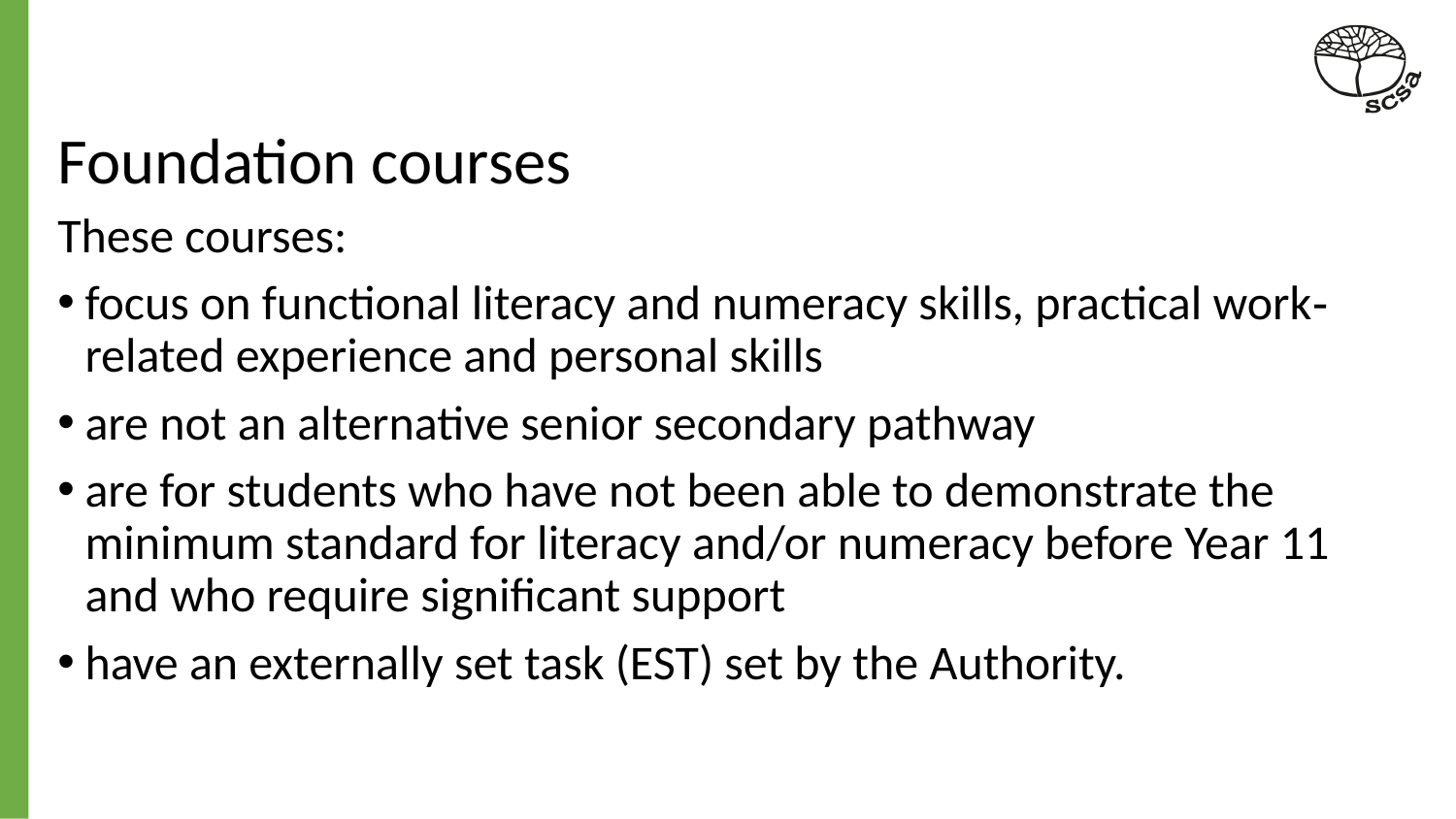

# Foundation courses
These courses:
focus on functional literacy and numeracy skills, practical work‐related experience and personal skills
are not an alternative senior secondary pathway
are for students who have not been able to demonstrate the minimum standard for literacy and/or numeracy before Year 11 and who require significant support
have an externally set task (EST) set by the Authority.